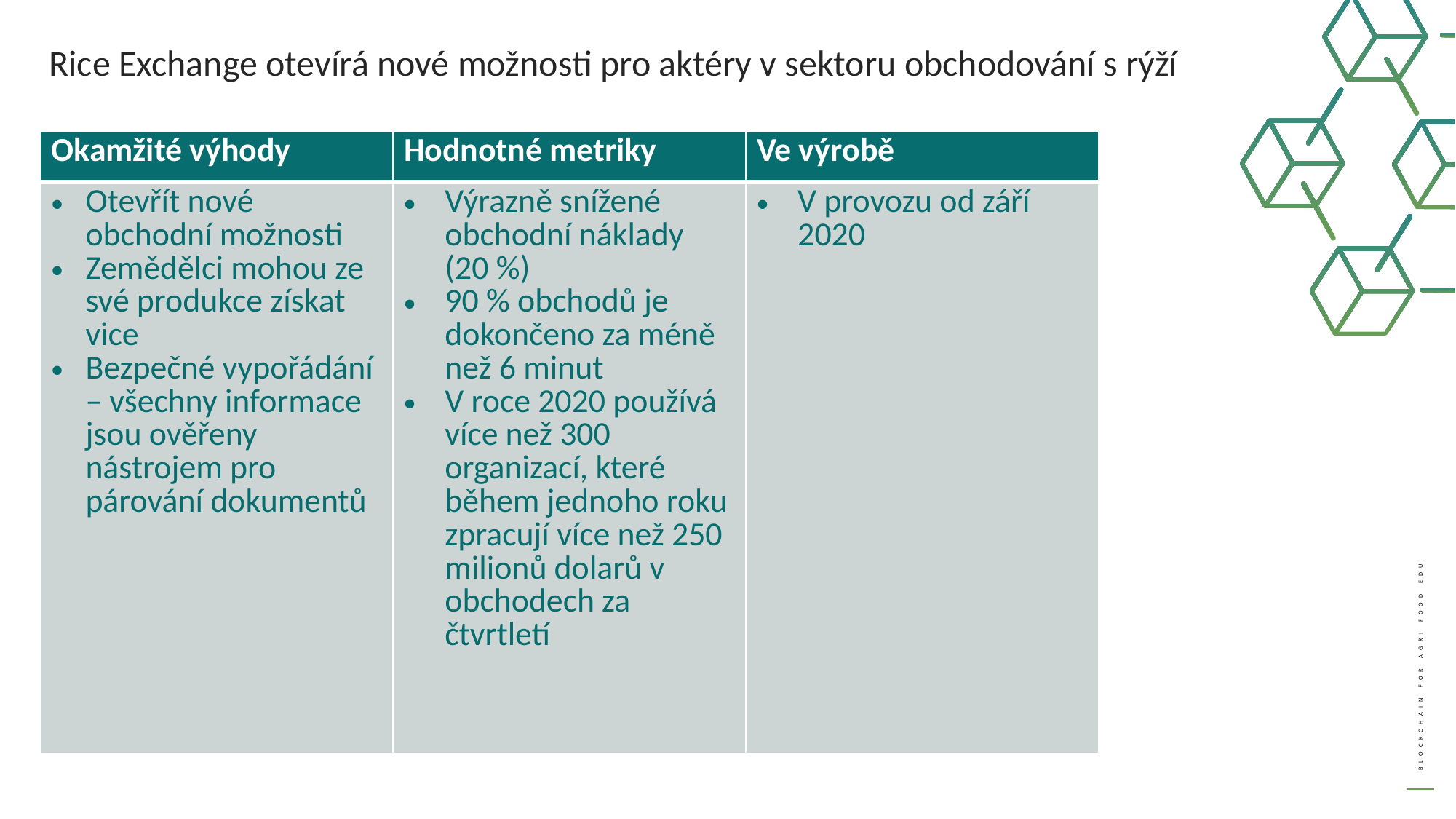

Rice Exchange otevírá nové možnosti pro aktéry v sektoru obchodování s rýží
| Okamžité výhody | Hodnotné metriky | Ve výrobě |
| --- | --- | --- |
| Otevřít nové obchodní možnosti Zemědělci mohou ze své produkce získat vice Bezpečné vypořádání – všechny informace jsou ověřeny nástrojem pro párování dokumentů | Výrazně snížené obchodní náklady (20 %) 90 % obchodů je dokončeno za méně než 6 minut V roce 2020 používá více než 300 organizací, které během jednoho roku zpracují více než 250 milionů dolarů v obchodech za čtvrtletí | V provozu od září 2020 |